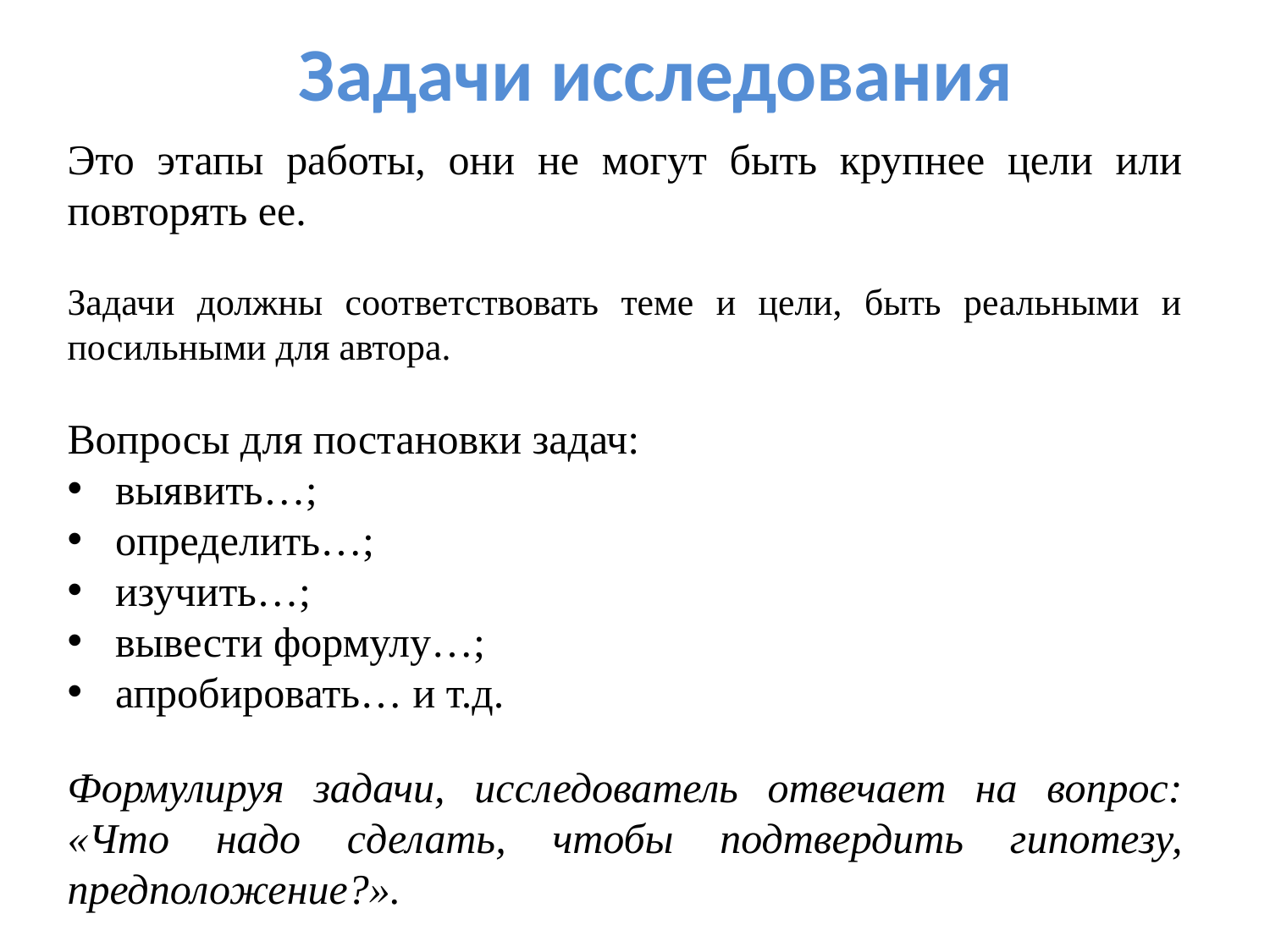

# Задачи исследования
Это этапы работы, они не могут быть крупнее цели или повторять ее.

Задачи должны соответствовать теме и цели, быть реальными и посильными для автора.

Вопросы для постановки задач:
выявить…;
определить…;
изучить…;
вывести формулу…;
апробировать… и т.д.

Формулируя задачи, исследователь отвечает на вопрос: «Что надо сделать, чтобы подтвердить гипотезу, предположение?».